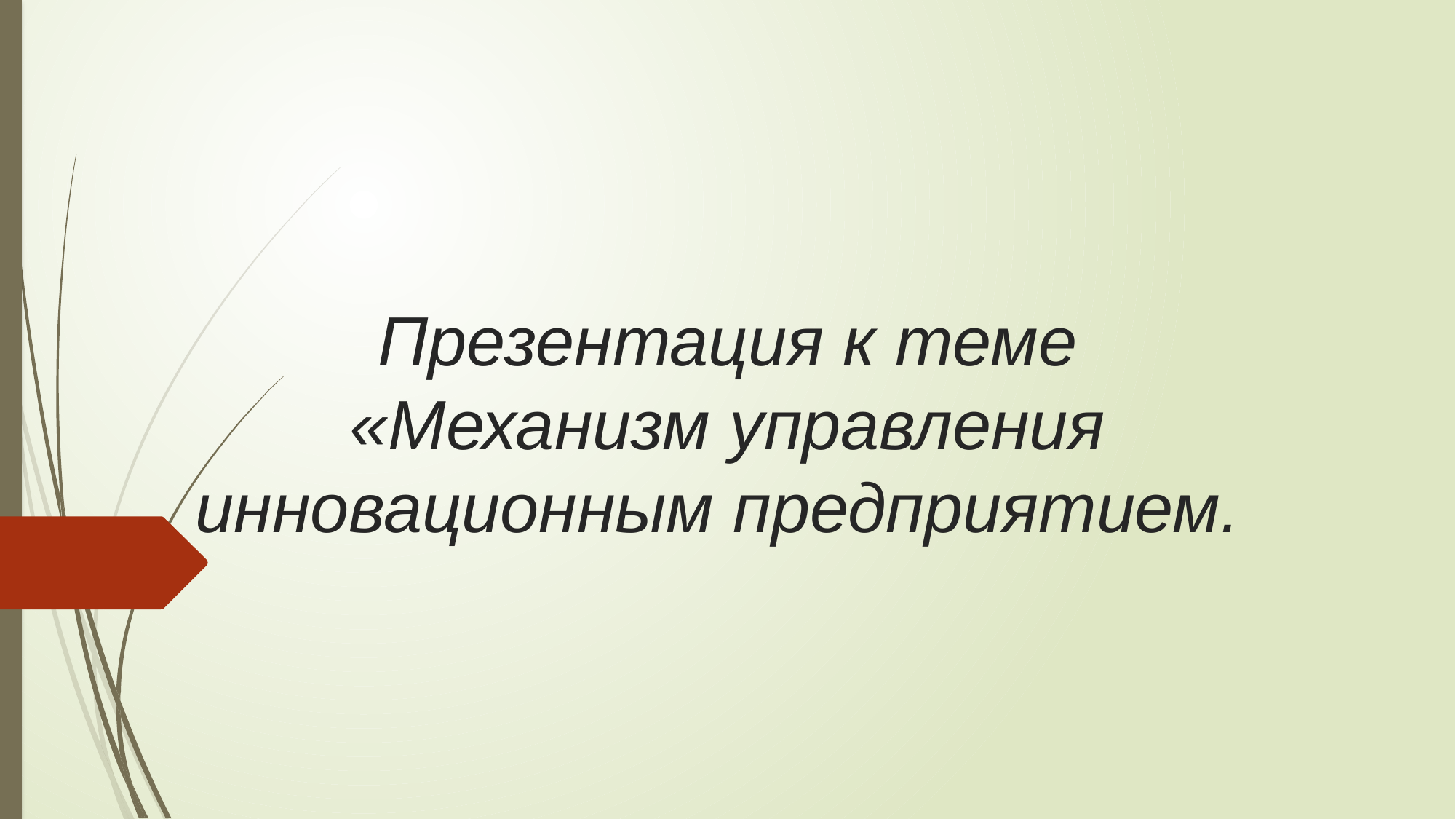

# Презентация к теме «Механизм управления инновационным предприятием.